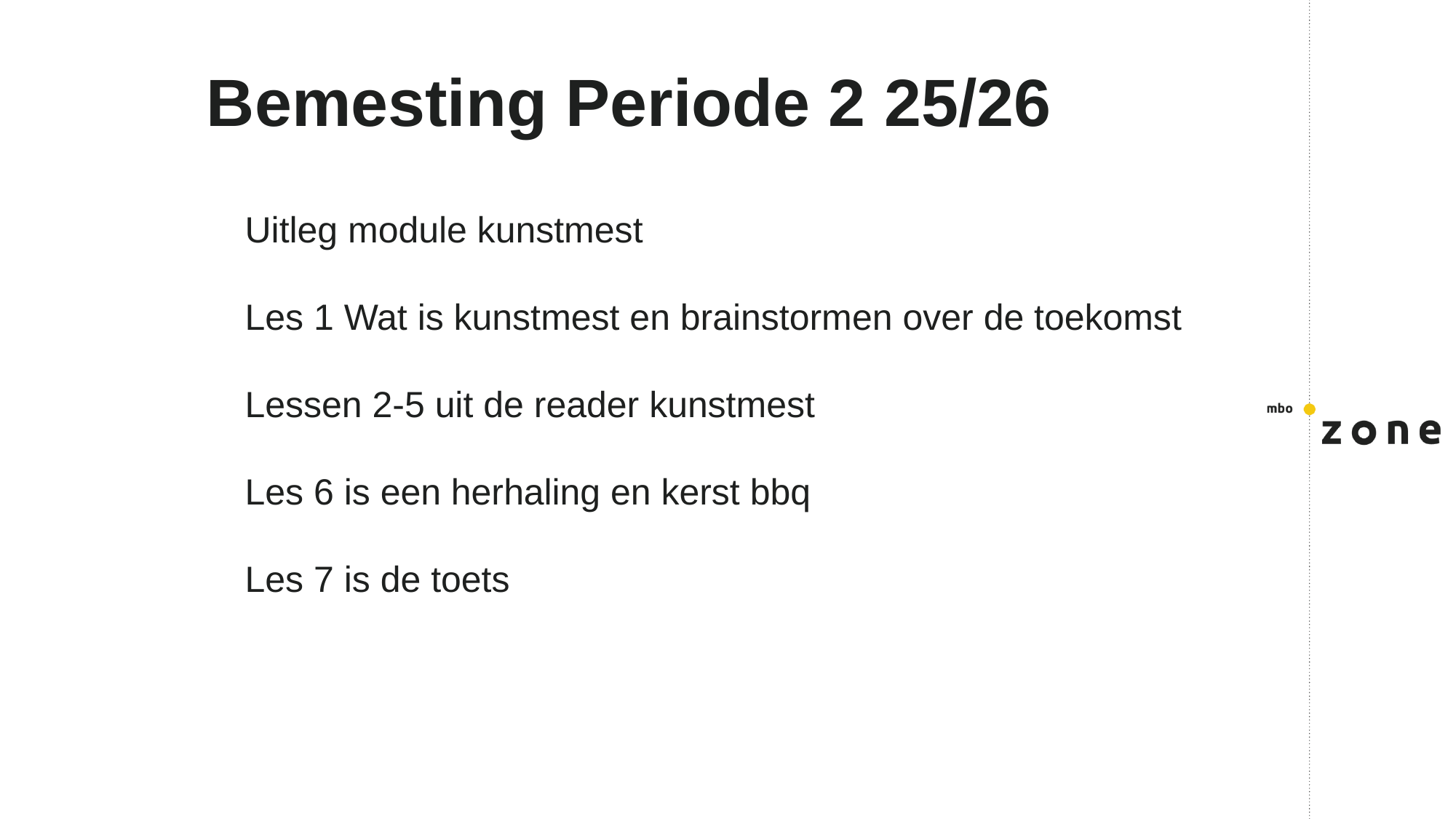

# Bemesting Periode 2 25/26
Uitleg module kunstmest

Les 1 Wat is kunstmest en brainstormen over de toekomst

Lessen 2-5 uit de reader kunstmest

Les 6 is een herhaling en kerst bbq

Les 7 is de toets